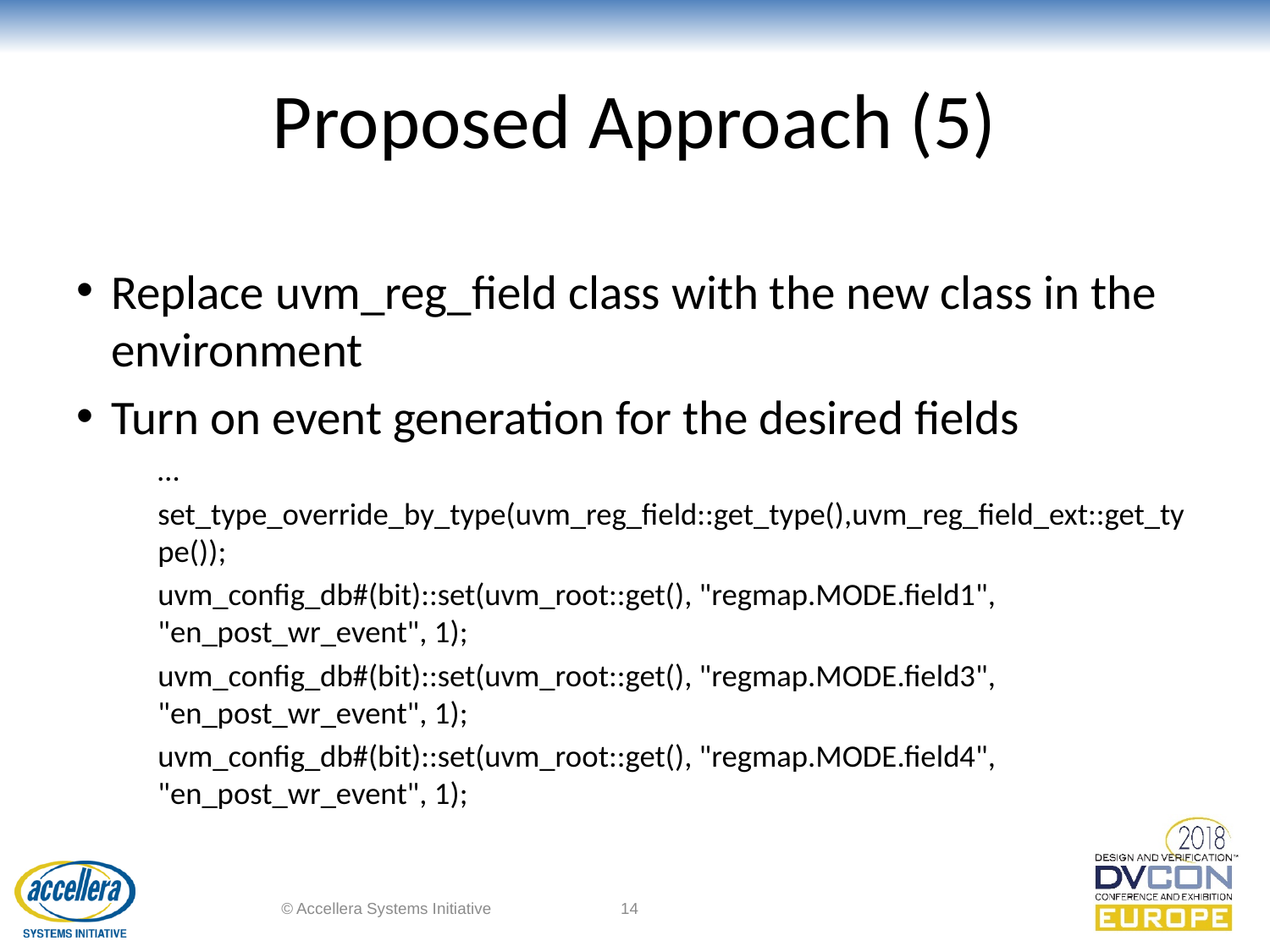

# Proposed Approach (5)

Replace uvm_reg_field class with the new class in the environment
Turn on event generation for the desired fields
…
set_type_override_by_type(uvm_reg_field::get_type(),uvm_reg_field_ext::get_type());
uvm_config_db#(bit)::set(uvm_root::get(), "regmap.MODE.field1", 								         "en_post_wr_event", 1);
uvm_config_db#(bit)::set(uvm_root::get(), "regmap.MODE.field3", 								         "en_post_wr_event", 1);
uvm_config_db#(bit)::set(uvm_root::get(), "regmap.MODE.field4", 								         "en_post_wr_event", 1);

© Accellera Systems Initiative
14